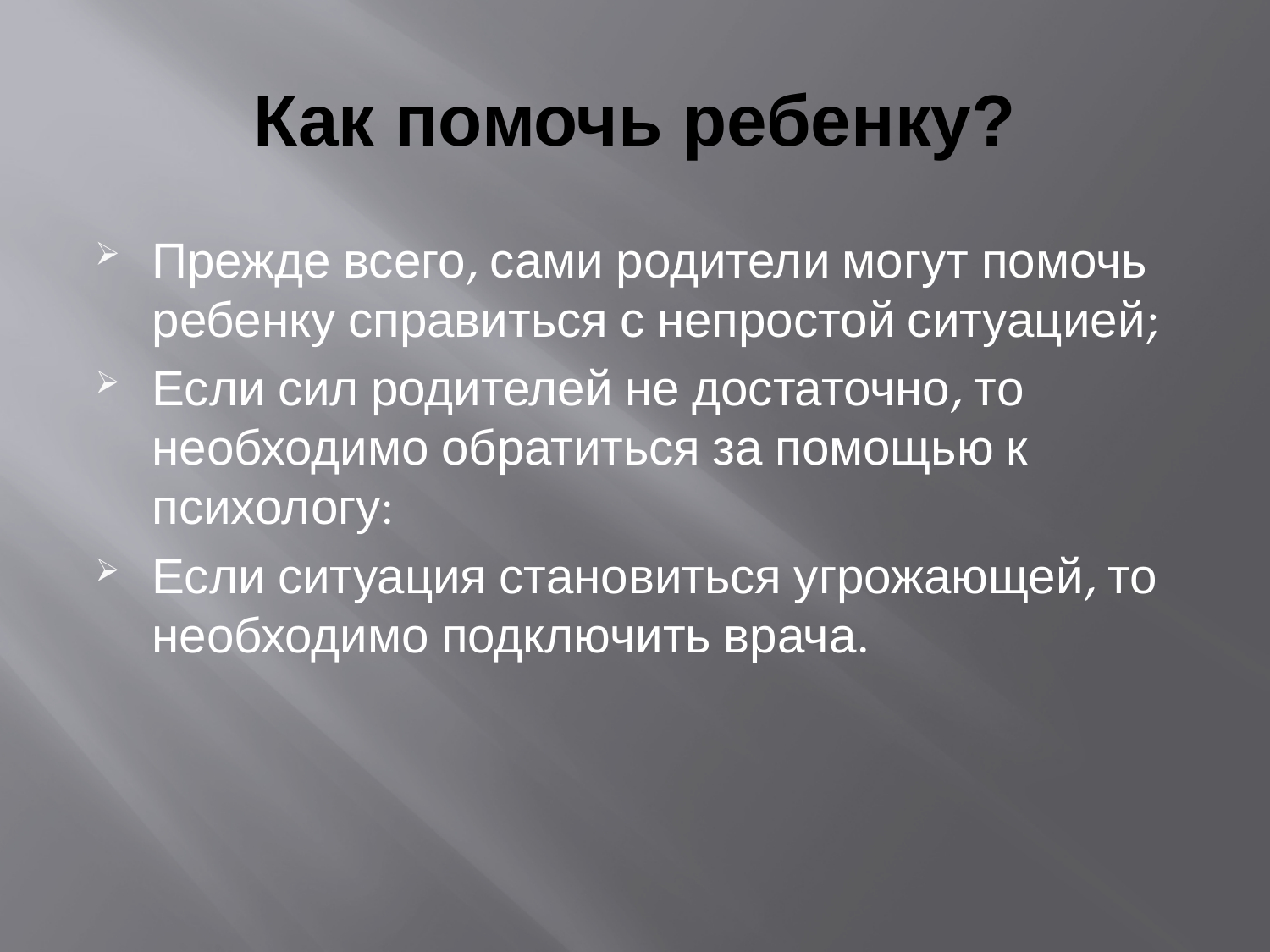

# Как помочь ребенку?
Прежде всего, сами родители могут помочь ребенку справиться с непростой ситуацией;
Если сил родителей не достаточно, то необходимо обратиться за помощью к психологу:
Если ситуация становиться угрожающей, то необходимо подключить врача.